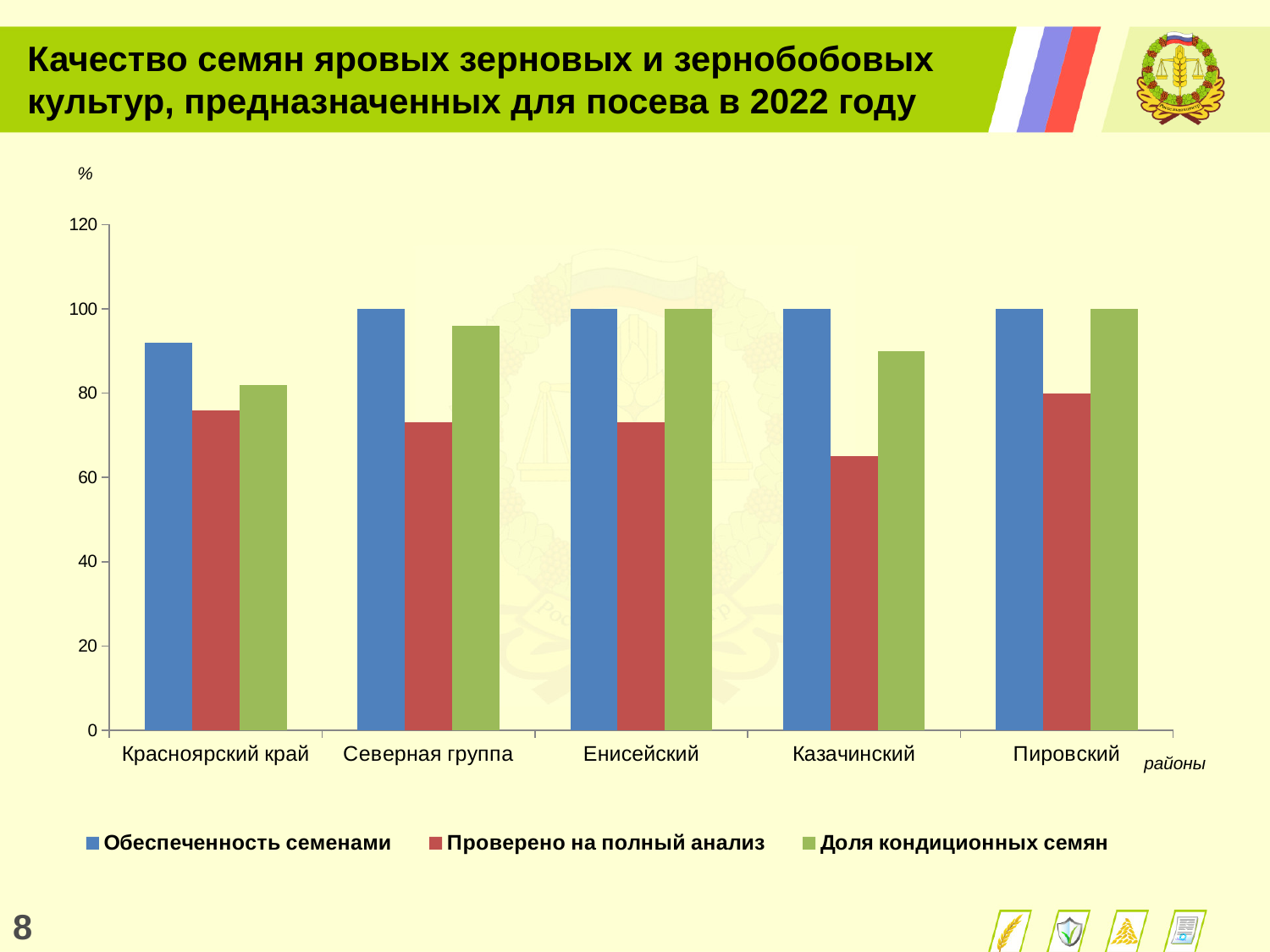

Качество семян яровых зерновых и зернобобовых культур, предназначенных для посева в 2022 году
%

### Chart

| Category | Обеспеченность семенами | Проверено на полный анализ | Доля кондиционных семян |
|---|---|---|---|
| Красноярский край | 92.0 | 76.0 | 82.0 |
| Северная группа | 100.0 | 73.0 | 96.0 |
| Енисейский | 100.0 | 73.0 | 100.0 |
| Казачинский | 100.0 | 65.0 | 90.0 |
| Пировский | 100.0 | 80.0 | 100.0 |
районы
8